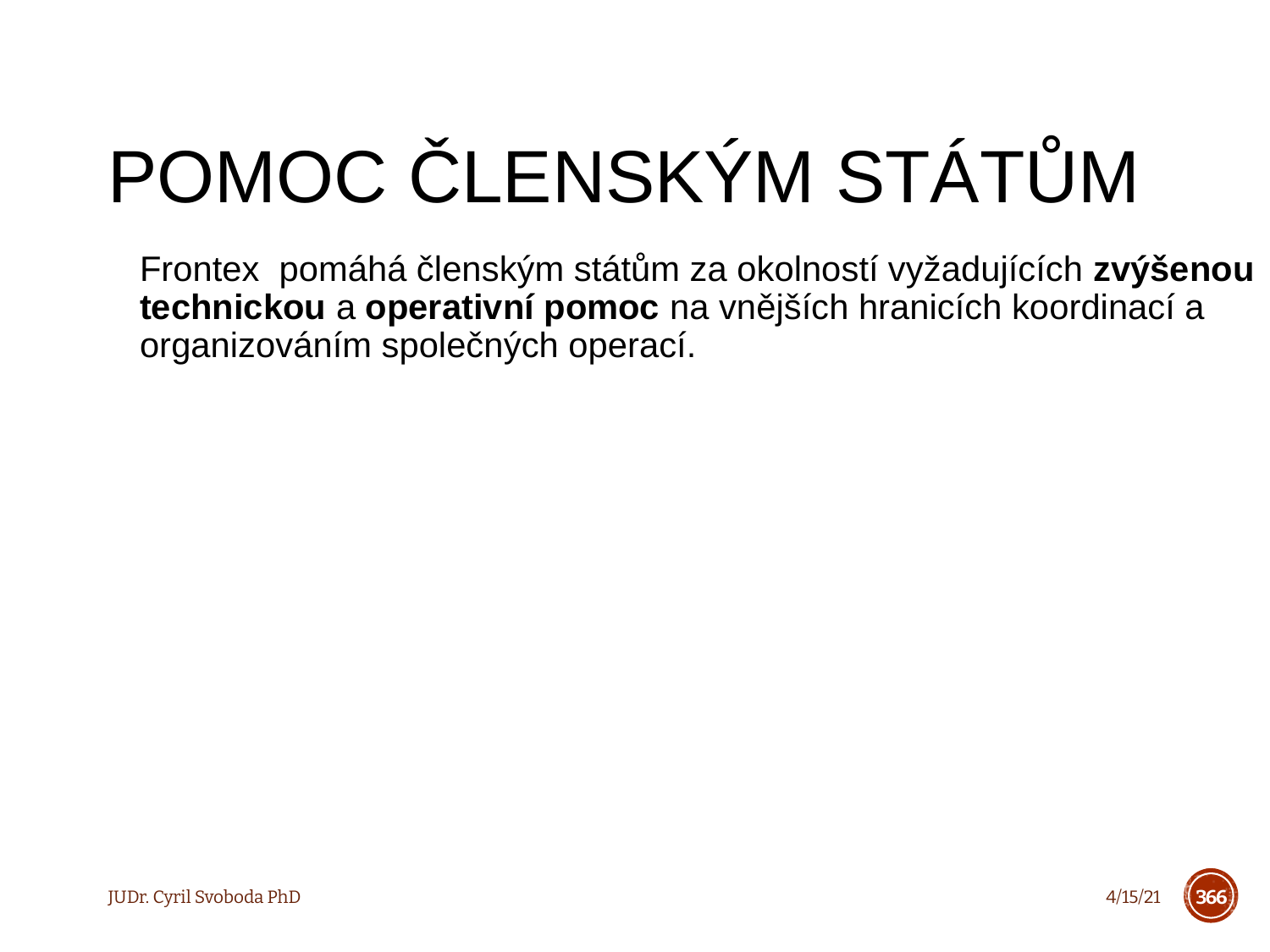

# Pomoc členským státům
Frontex  pomáhá členským státům za okolností vyžadujících zvýšenou technickou a operativní pomoc na vnějších hranicích koordinací a organizováním společných operací.
JUDr. Cyril Svoboda PhD
4/15/21
366